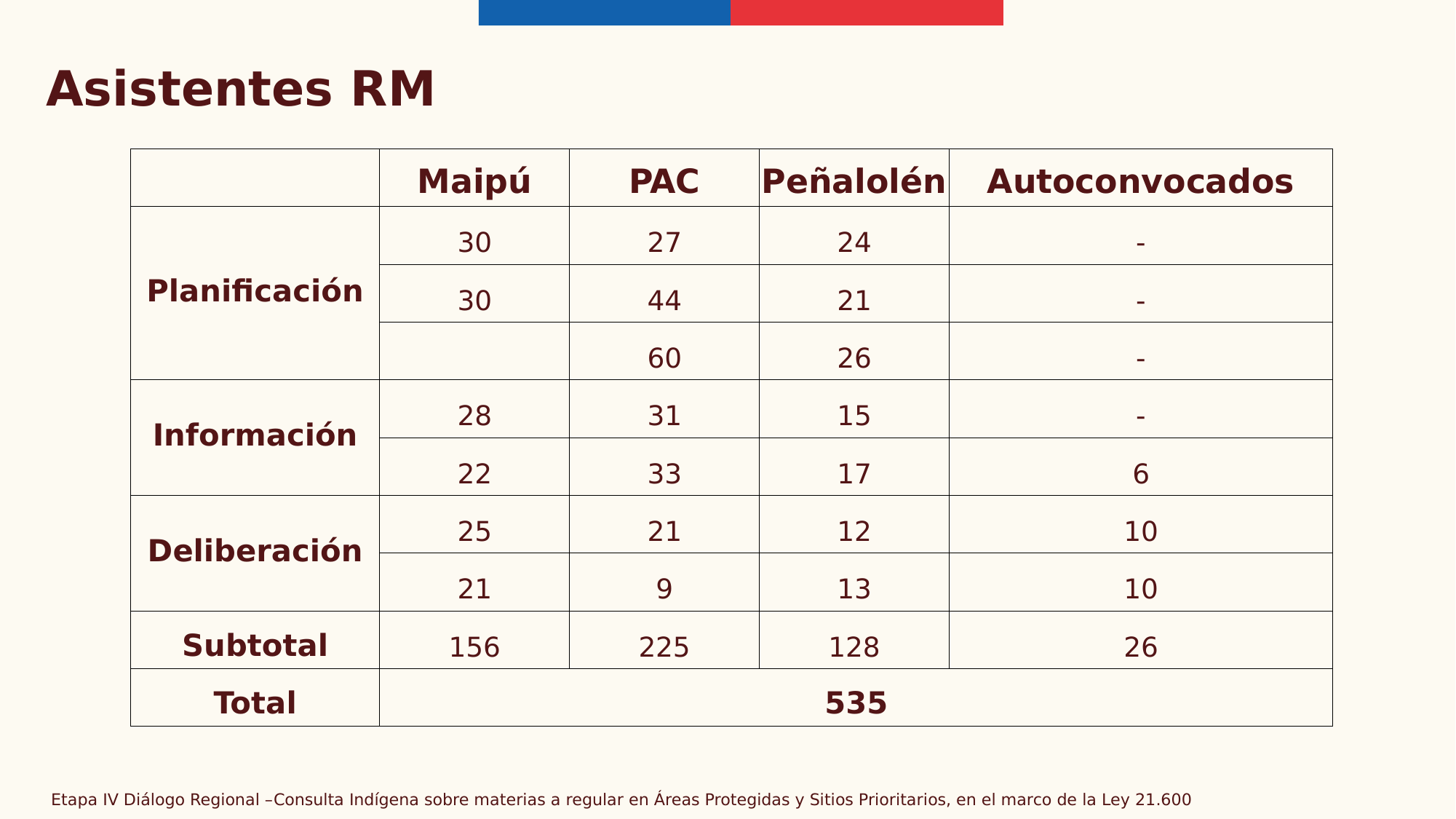

# Asistentes RM
|  | Maipú | PAC | Peñalolén | Autoconvocados |
| --- | --- | --- | --- | --- |
| Planificación | 30 | 27 | 24 | - |
|  | 30 | 44 | 21 | - |
|  |  | 60 | 26 | - |
| Información | 28 | 31 | 15 | - |
|  | 22 | 33 | 17 | 6 |
| Deliberación | 25 | 21 | 12 | 10 |
|  | 21 | 9 | 13 | 10 |
| Subtotal | 156 | 225 | 128 | 26 |
| Total | 535 |  |  |  |

Etapa IV Diálogo Regional –Consulta Indígena sobre materias a regular en Áreas Protegidas y Sitios Prioritarios, en el marco de la Ley 21.600